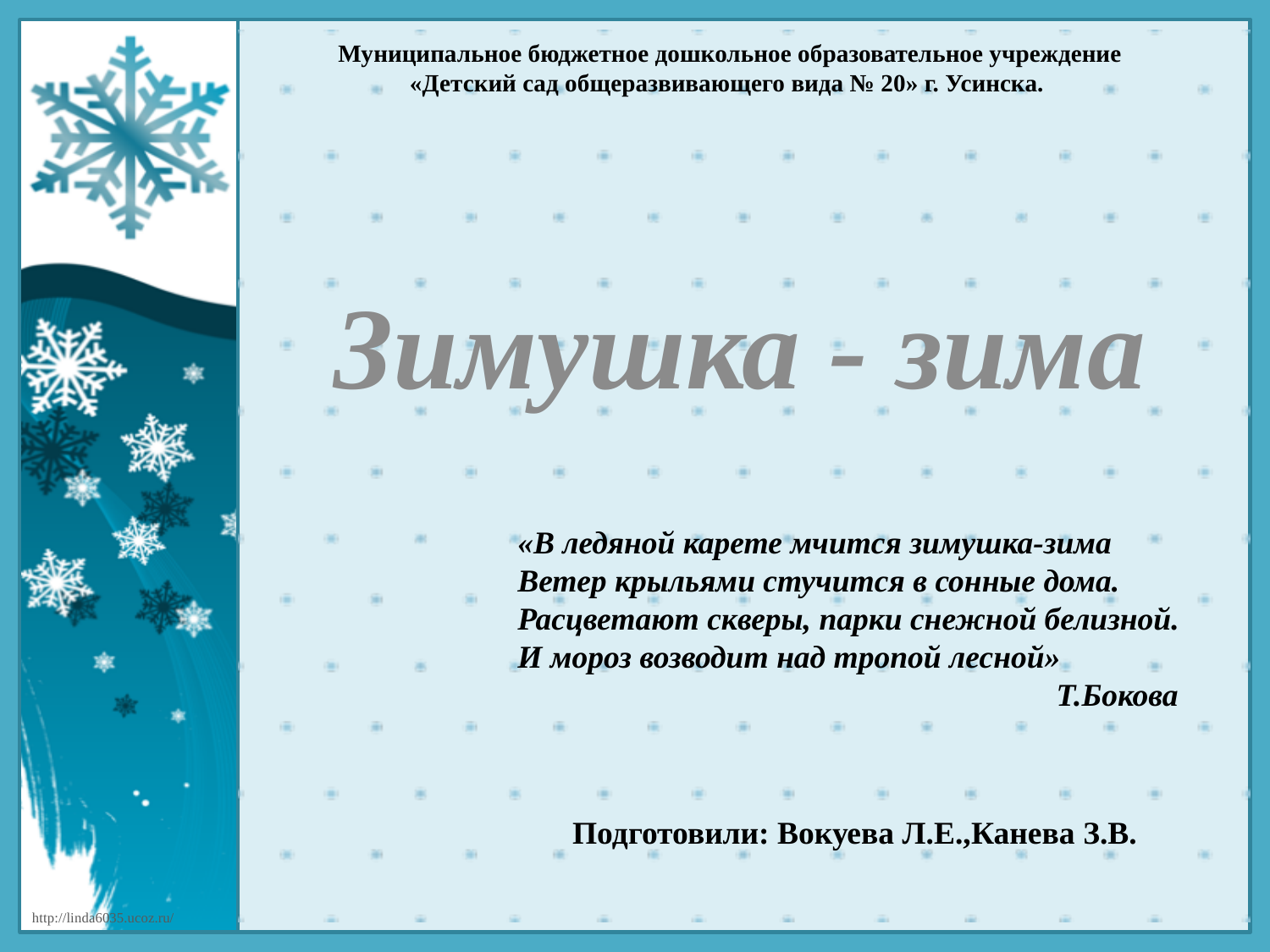

«

# Муниципальное бюджетное дошкольное образовательное учреждение «Детский сад общеразвивающего вида № 20» г. Усинска.
Зимушка - зима
«В ледяной карете мчится зимушка-зима
Ветер крыльями стучится в сонные дома.
Расцветают скверы, парки снежной белизной.
И мороз возводит над тропой лесной»
                                                                   Т.Бокова

                       Подготовили: Вокуева Л.Е.,Канева З.В.